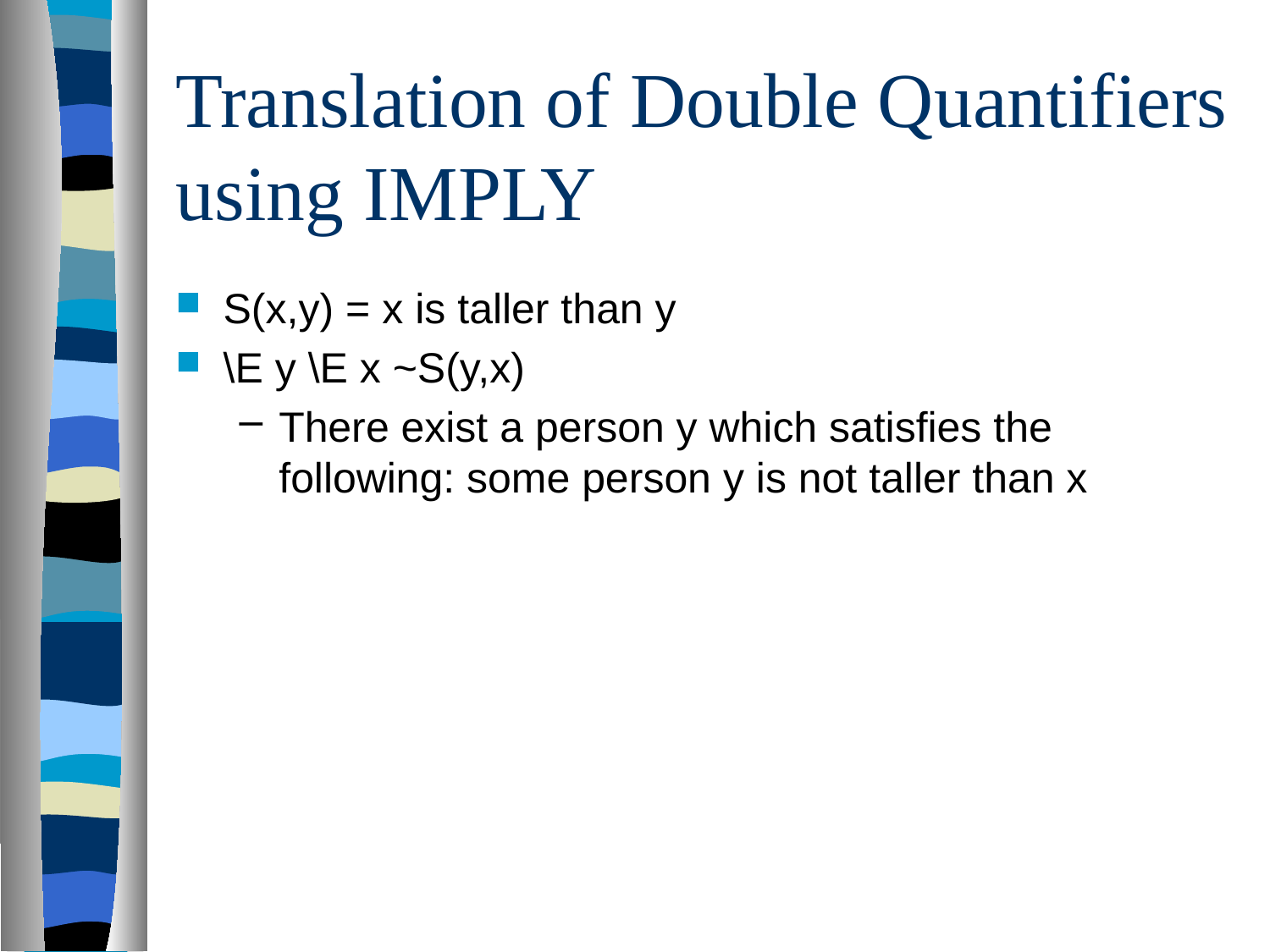

# Translation of Double Quantifiers using IMPLY
S(x,y) = x is taller than y
\E y \E x ~S(y,x)
There exist a person y which satisfies the following: some person y is not taller than x